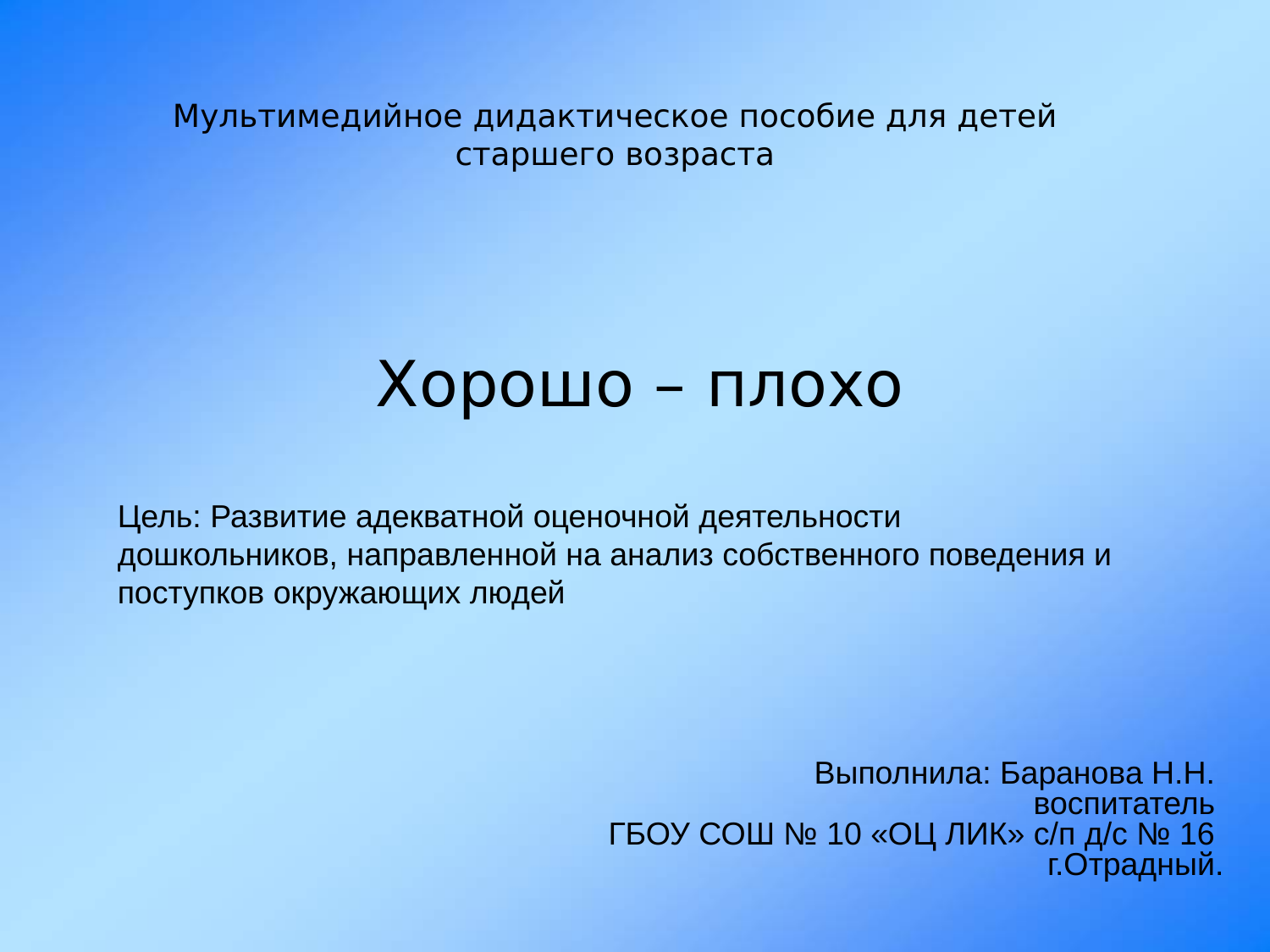

Мультимедийное дидактическое пособие для детей старшего возраста
Хорошо – плохо

Цель: Развитие адекватной оценочной деятельности дошкольников, направленной на анализ собственного поведения и поступков окружающих людей
Выполнила: Баранова Н.Н.
  воспитатель
ГБОУ СОШ № 10 «ОЦ ЛИК» с/п д/с № 16
г.Отрадный.